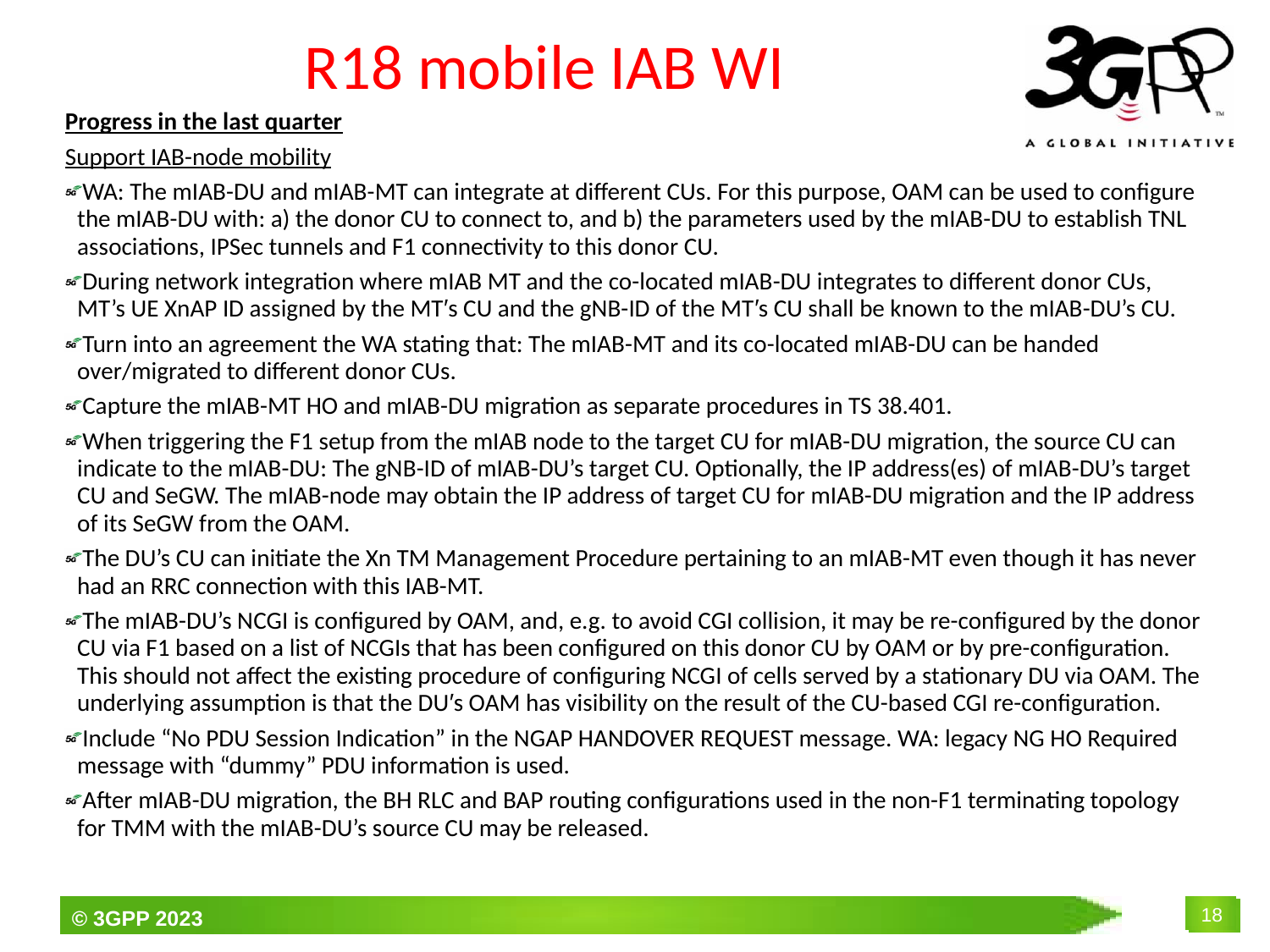

# R18 mobile IAB WI
Progress in the last quarter
Support IAB-node mobility
WA: The mIAB-DU and mIAB-MT can integrate at different CUs. For this purpose, OAM can be used to configure the mIAB-DU with: a) the donor CU to connect to, and b) the parameters used by the mIAB-DU to establish TNL associations, IPSec tunnels and F1 connectivity to this donor CU.
During network integration where mIAB MT and the co-located mIAB-DU integrates to different donor CUs, MT’s UE XnAP ID assigned by the MT′s CU and the gNB-ID of the MT′s CU shall be known to the mIAB-DU’s CU.
Turn into an agreement the WA stating that: The mIAB-MT and its co-located mIAB-DU can be handed over/migrated to different donor CUs.
Capture the mIAB-MT HO and mIAB-DU migration as separate procedures in TS 38.401.
When triggering the F1 setup from the mIAB node to the target CU for mIAB-DU migration, the source CU can indicate to the mIAB-DU: The gNB-ID of mIAB-DU’s target CU. Optionally, the IP address(es) of mIAB-DU’s target CU and SeGW. The mIAB-node may obtain the IP address of target CU for mIAB-DU migration and the IP address of its SeGW from the OAM.
The DU’s CU can initiate the Xn TM Management Procedure pertaining to an mIAB-MT even though it has never had an RRC connection with this IAB-MT.
The mIAB-DU’s NCGI is configured by OAM, and, e.g. to avoid CGI collision, it may be re-configured by the donor CU via F1 based on a list of NCGIs that has been configured on this donor CU by OAM or by pre-configuration. This should not affect the existing procedure of configuring NCGI of cells served by a stationary DU via OAM. The underlying assumption is that the DU′s OAM has visibility on the result of the CU-based CGI re-configuration.
Include “No PDU Session Indication” in the NGAP HANDOVER REQUEST message. WA: legacy NG HO Required message with “dummy” PDU information is used.
After mIAB-DU migration, the BH RLC and BAP routing configurations used in the non-F1 terminating topology for TMM with the mIAB-DU’s source CU may be released.

18